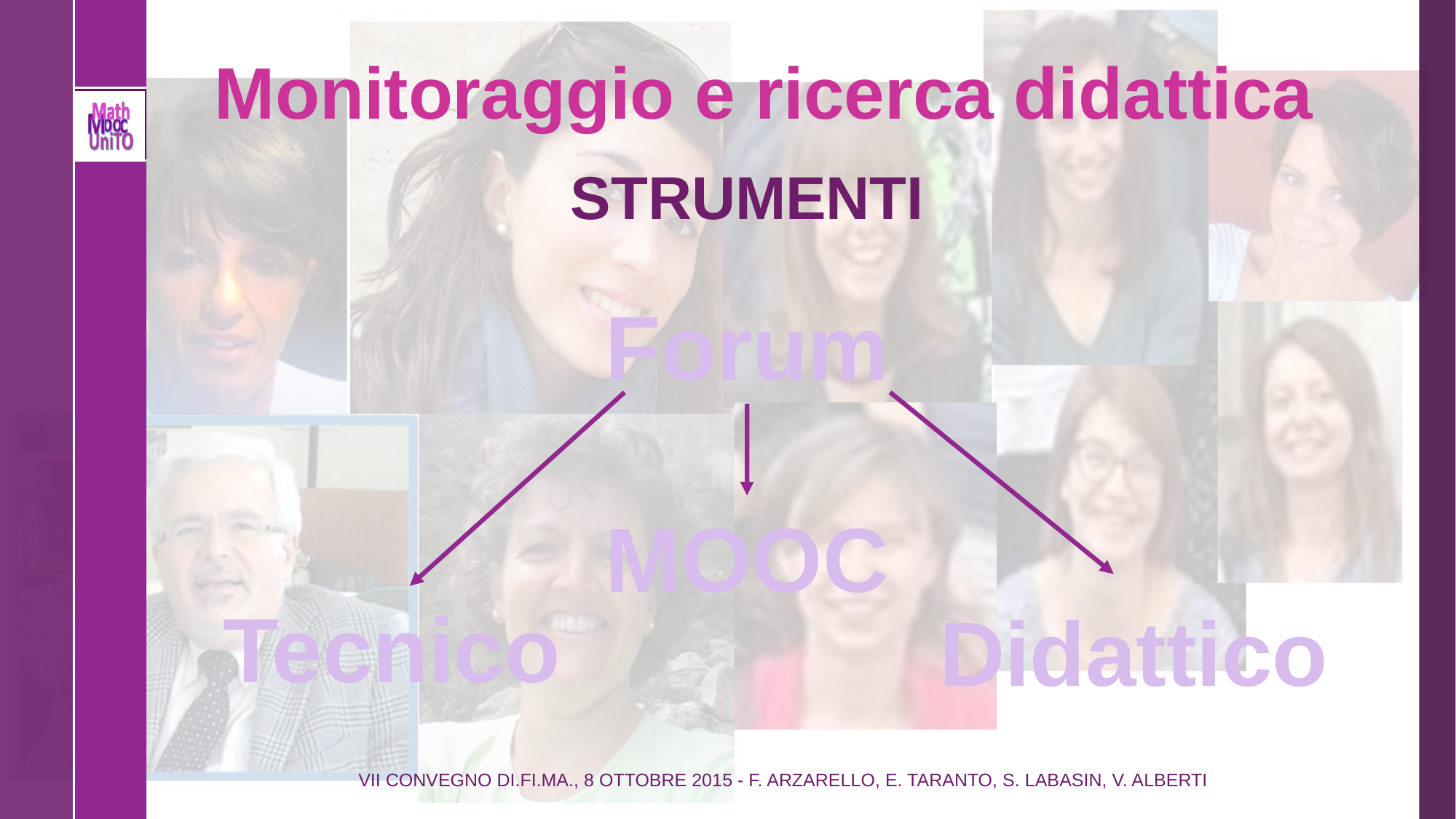

# Monitoraggio e ricerca didattica
STRUMENTI
Forum
MOOC
Tecnico
Didattico
Vii convegno Di.fi.ma., 8 ottobre 2015 - F. Arzarello, E. Taranto, S. Labasin, V. Alberti